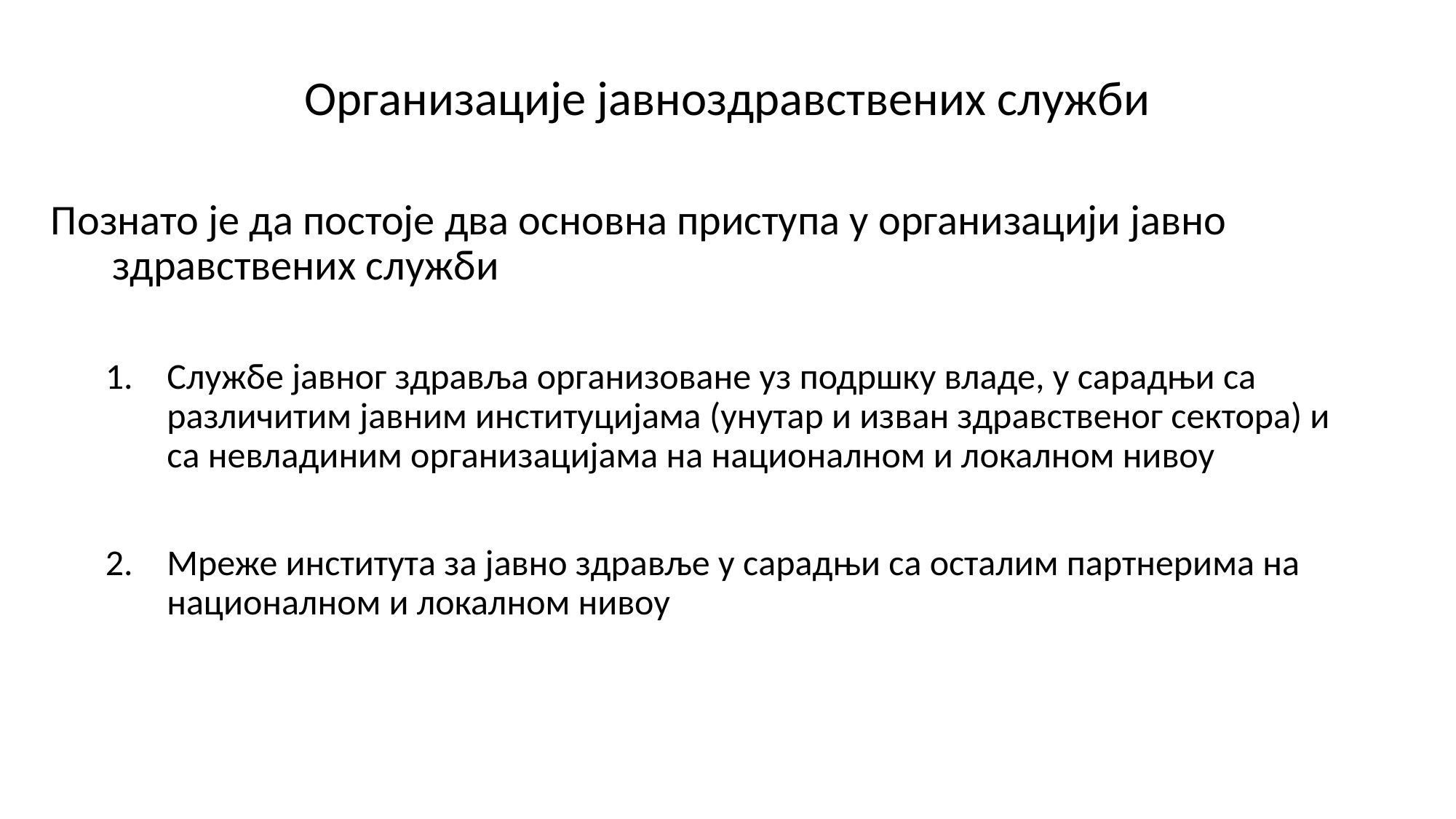

# Организације јавноздравствених служби

Познато је да постоје два основна приступа у организацији јавно здравствених служби

Службе јавног здравља организоване уз подршку владе, у сарадњи са различитим јавним институцијама (унутар и изван здравственог сектора) и са невладиним организацијама на националном и локалном нивоу

Мреже института за јавно здравље у сарадњи са осталим партнерима на националном и локалном нивоу